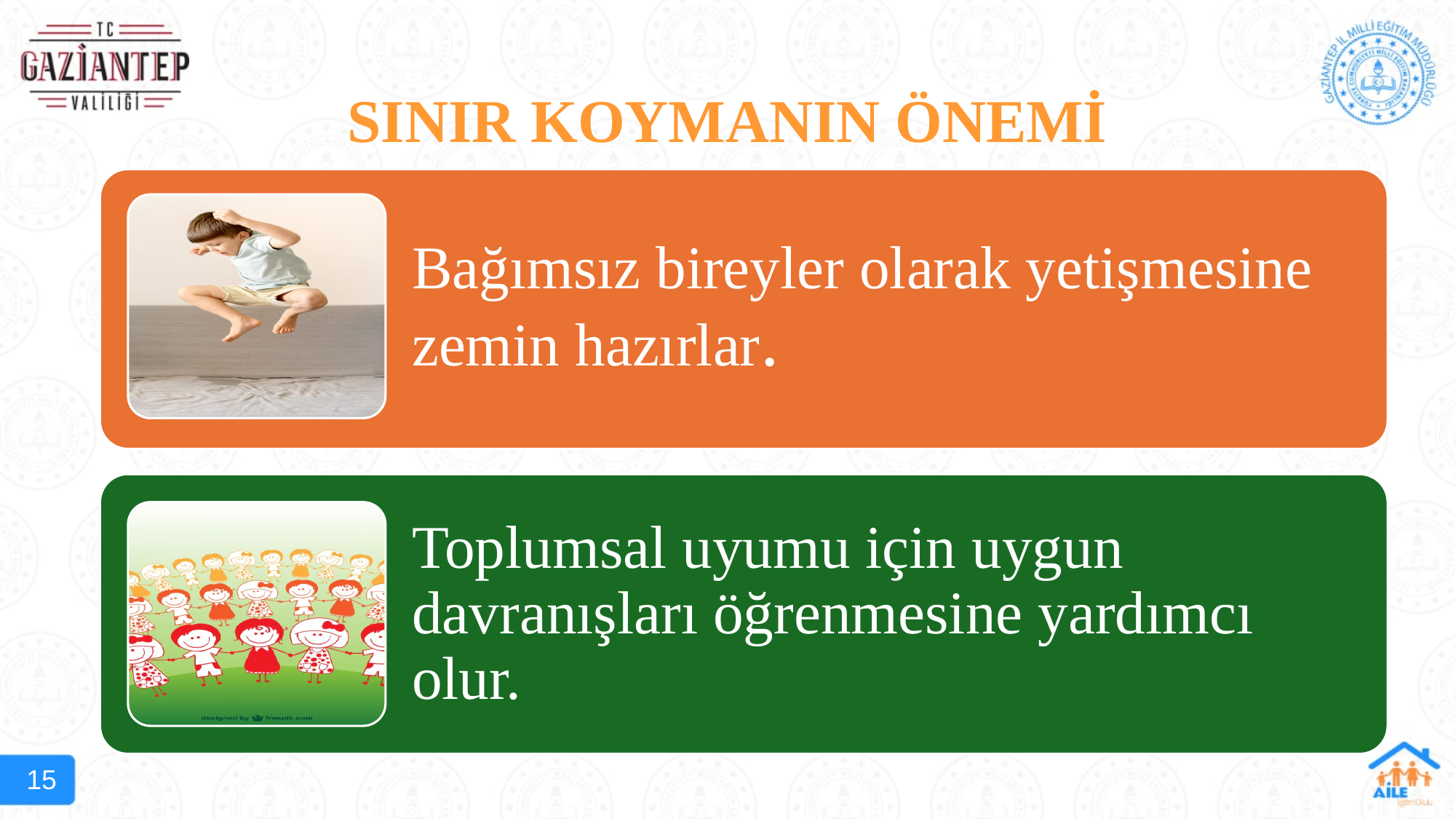

# SINIR KOYMANIN ÖNEMİ
Bağımsız bireyler olarak yetişmesine zemin hazırlar.
Toplumsal uyumu için uygun davranışları öğrenmesine yardımcı olur.
15